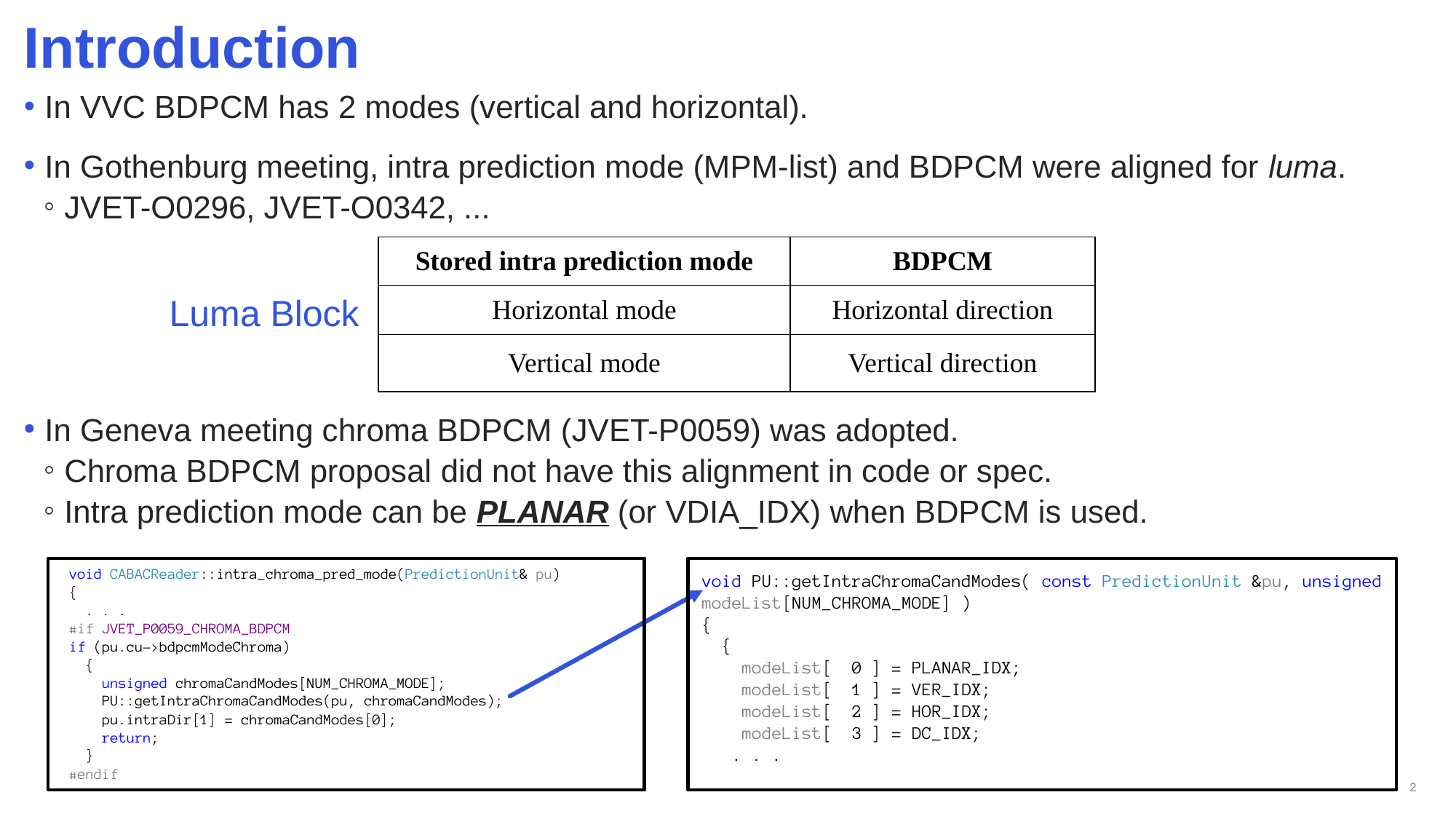

# Introduction
In VVC BDPCM has 2 modes (vertical and horizontal).
In Gothenburg meeting, intra prediction mode (MPM-list) and BDPCM were aligned for luma.
JVET-O0296, JVET-O0342, ...

In Geneva meeting chroma BDPCM (JVET-P0059) was adopted.
Chroma BDPCM proposal did not have this alignment in code or spec.
Intra prediction mode can be PLANAR (or VDIA_IDX) when BDPCM is used.

| Stored intra prediction mode | BDPCM |
| --- | --- |
| Horizontal mode | Horizontal direction |
| Vertical mode | Vertical direction |
Luma Block

void CABACReader::intra_chroma_pred_mode(PredictionUnit& pu)
{
  . . .
#if JVET_P0059_CHROMA_BDPCM
if (pu.cu->bdpcmModeChroma)
  {
    unsigned chromaCandModes[NUM_CHROMA_MODE];
    PU::getIntraChromaCandModes(pu, chromaCandModes);
    pu.intraDir[1] = chromaCandModes[0];
    return;
  }
#endif

void PU::getIntraChromaCandModes( const PredictionUnit &pu, unsigned modeList[NUM_CHROMA_MODE] )
{
  {
    modeList[  0 ] = PLANAR_IDX;
    modeList[  1 ] = VER_IDX;
    modeList[  2 ] = HOR_IDX;
    modeList[  3 ] = DC_IDX;
   . . .